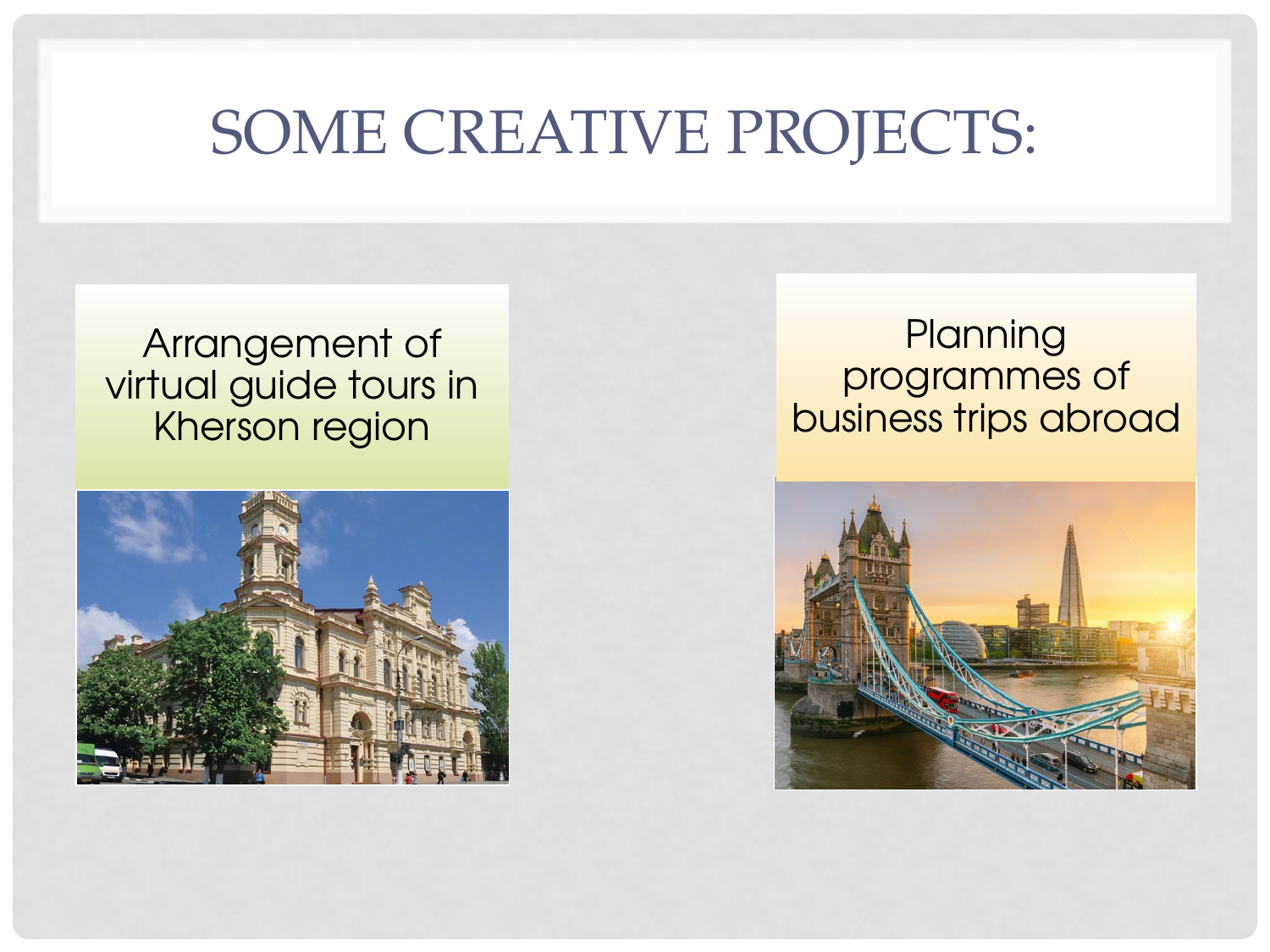

# Some creative projects:
Arrangement of virtual guide tours in Kherson region
Planning programmes of business trips abroad